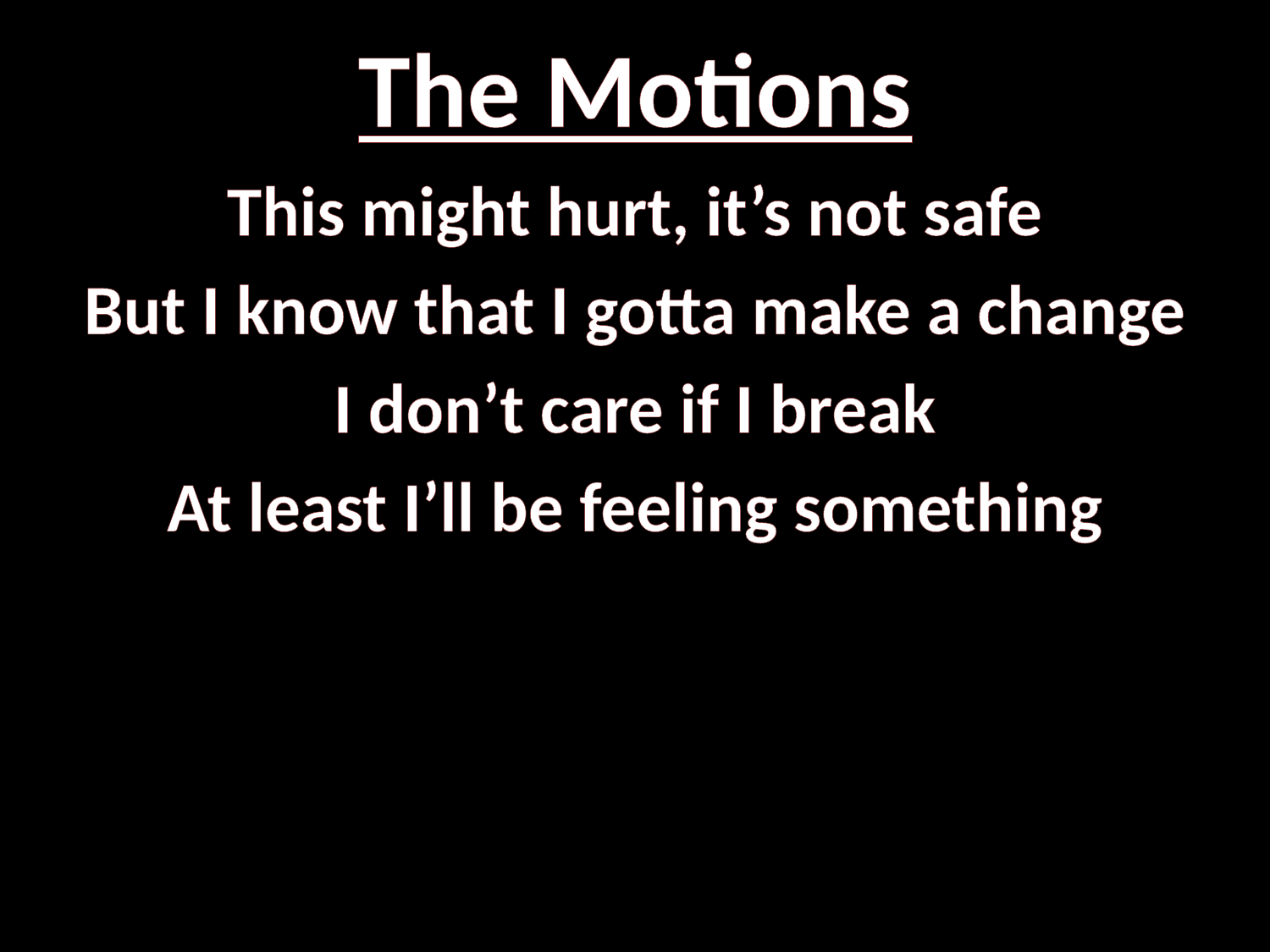

# The Motions
This might hurt, it’s not safe
But I know that I gotta make a change
I don’t care if I break
At least I’ll be feeling something